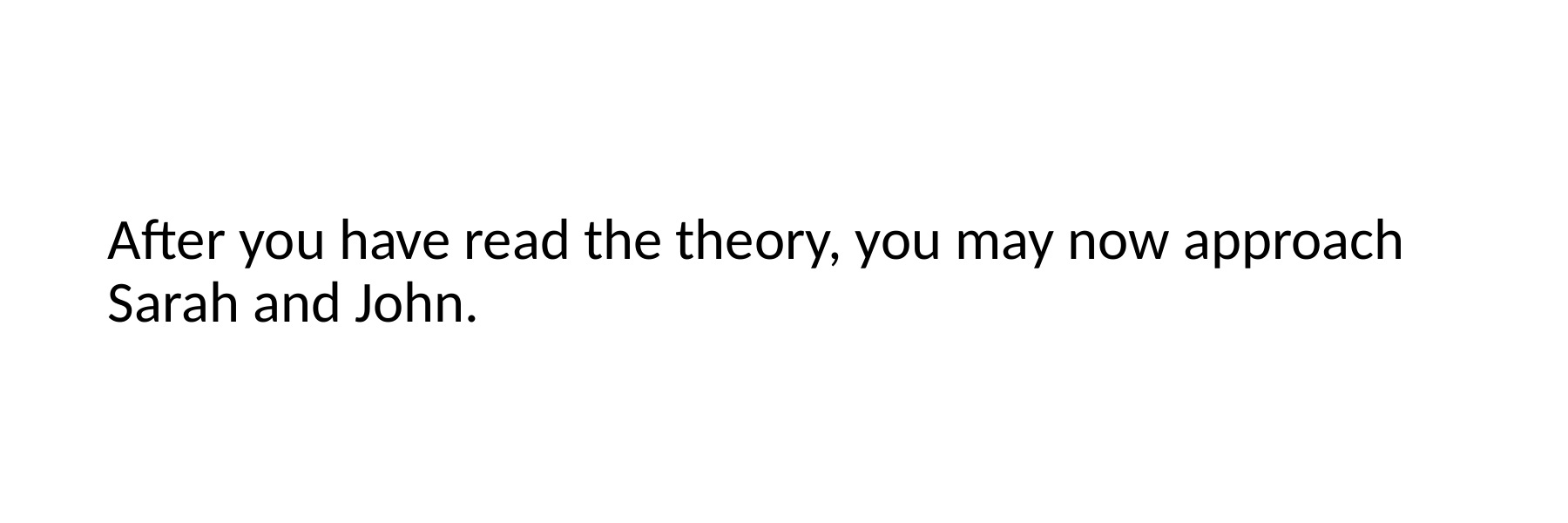

After you have read the theory, you may now approach Sarah and John.